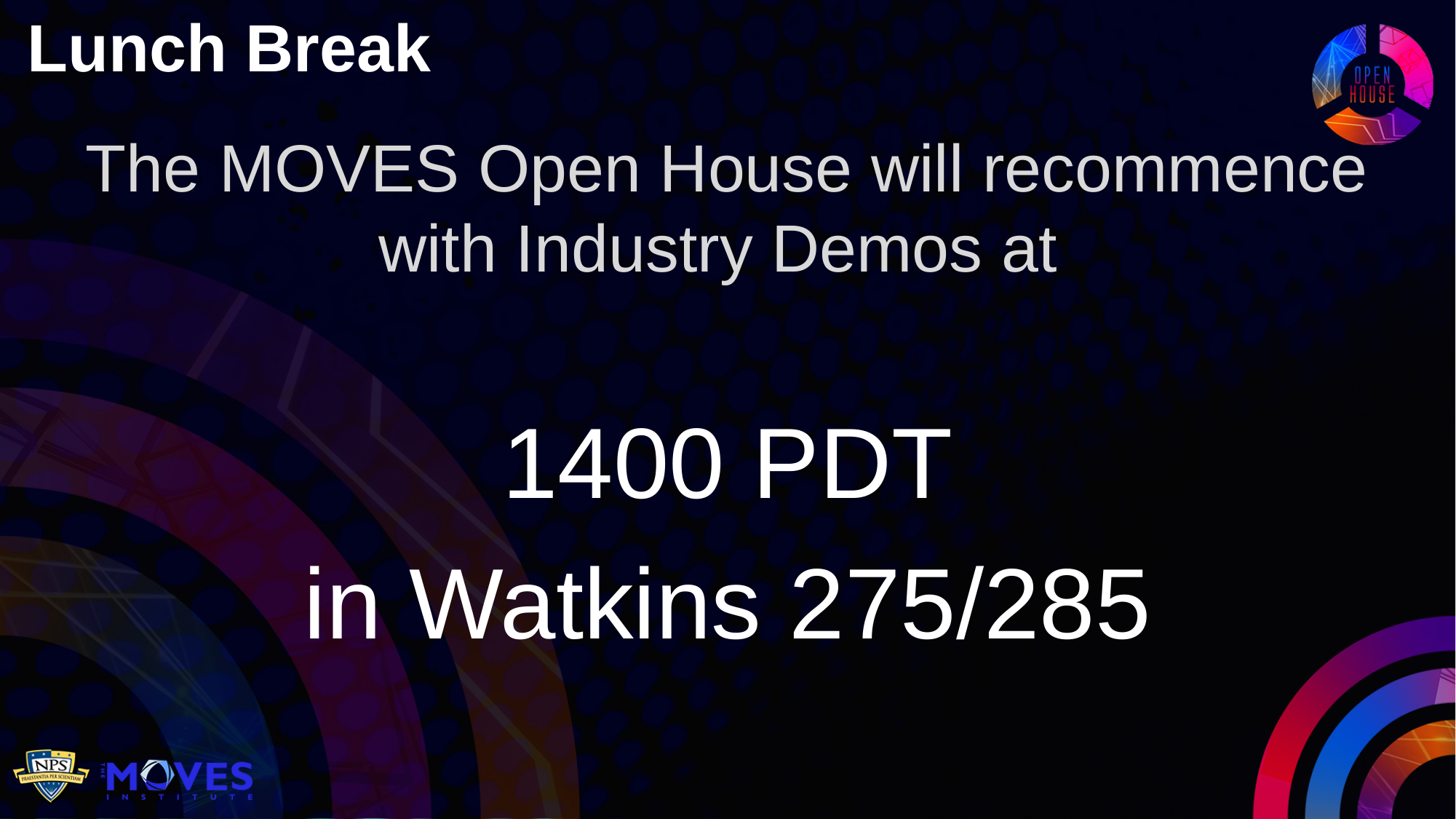

Lunch Break
The MOVES Open House will recommence with Industry Demos at

1400 PDT
in Watkins 275/285